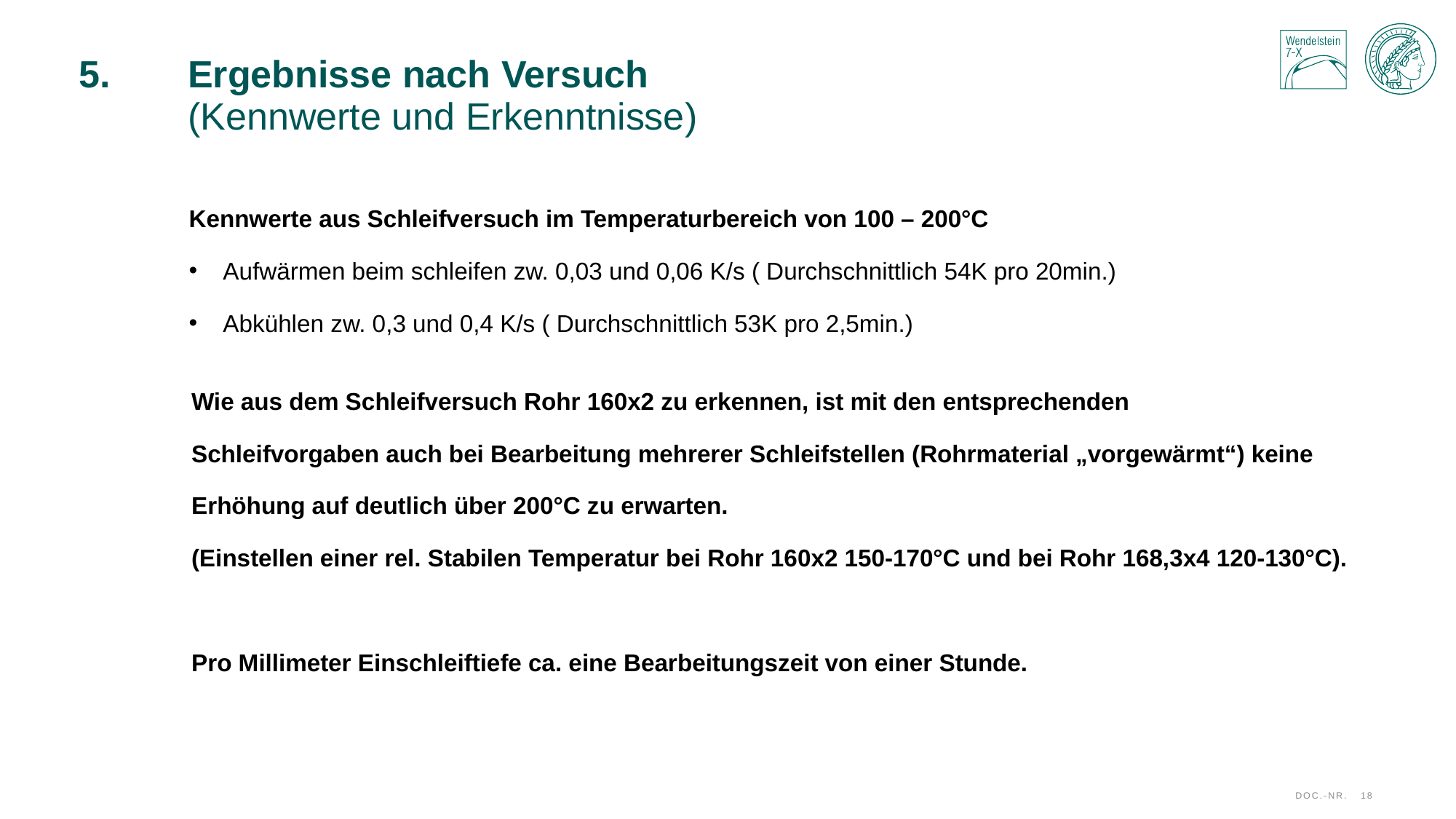

# 5.	Ergebnisse nach Versuch (Kennwerte und Erkenntnisse)
Kennwerte aus Schleifversuch im Temperaturbereich von 100 – 200°C
Aufwärmen beim schleifen zw. 0,03 und 0,06 K/s ( Durchschnittlich 54K pro 20min.)
Abkühlen zw. 0,3 und 0,4 K/s ( Durchschnittlich 53K pro 2,5min.)
Wie aus dem Schleifversuch Rohr 160x2 zu erkennen, ist mit den entsprechenden
Schleifvorgaben auch bei Bearbeitung mehrerer Schleifstellen (Rohrmaterial „vorgewärmt“) keine
Erhöhung auf deutlich über 200°C zu erwarten.
(Einstellen einer rel. Stabilen Temperatur bei Rohr 160x2 150-170°C und bei Rohr 168,3x4 120-130°C).

Pro Millimeter Einschleiftiefe ca. eine Bearbeitungszeit von einer Stunde.
Doc.-Nr.
18